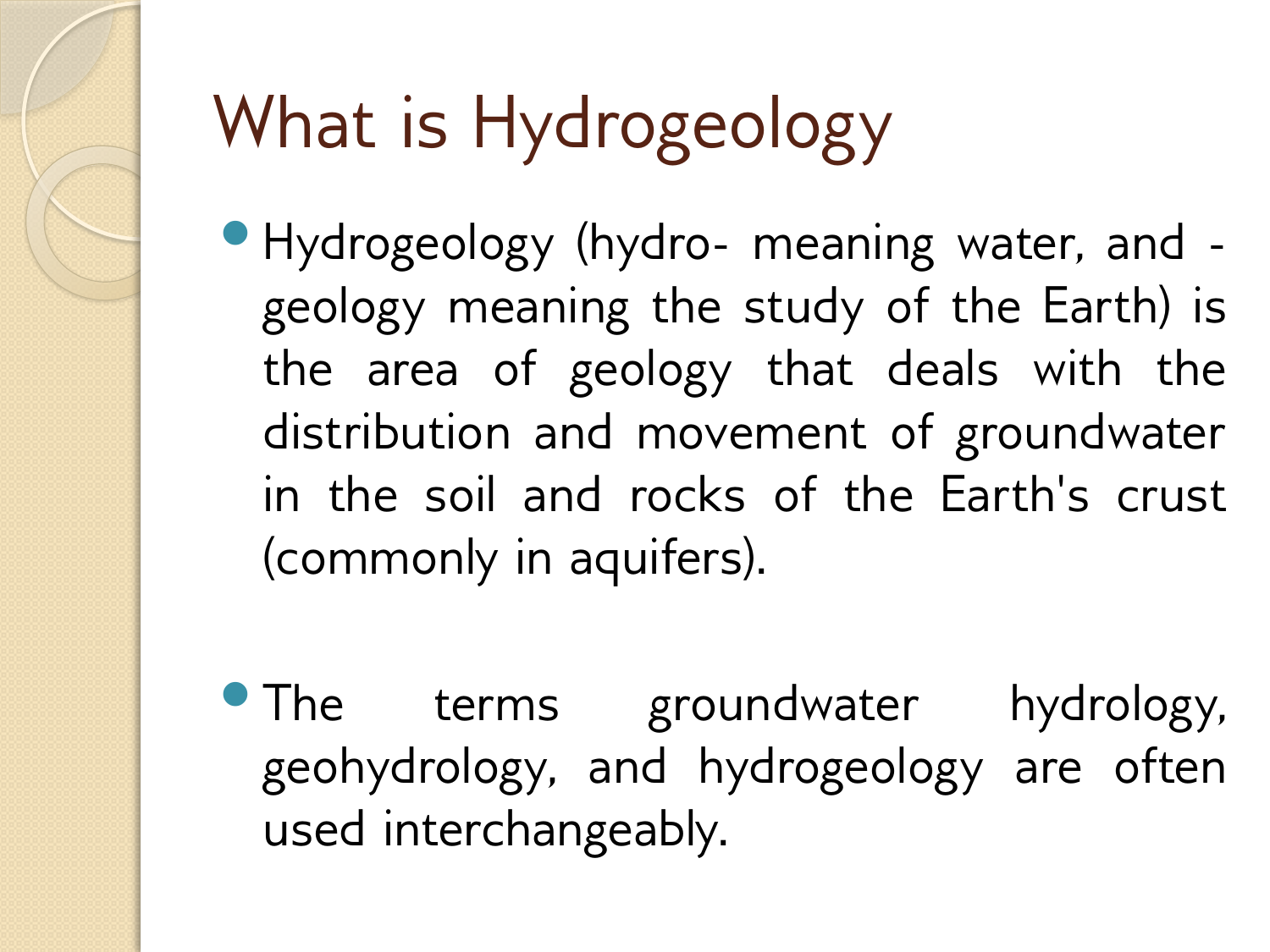

# What is Hydrogeology
Hydrogeology (hydro- meaning water, and - geology meaning the study of the Earth) is the area of geology that deals with the distribution and movement of groundwater in the soil and rocks of the Earth's crust (commonly in aquifers).

The terms groundwater hydrology, geohydrology, and hydrogeology are often used interchangeably.